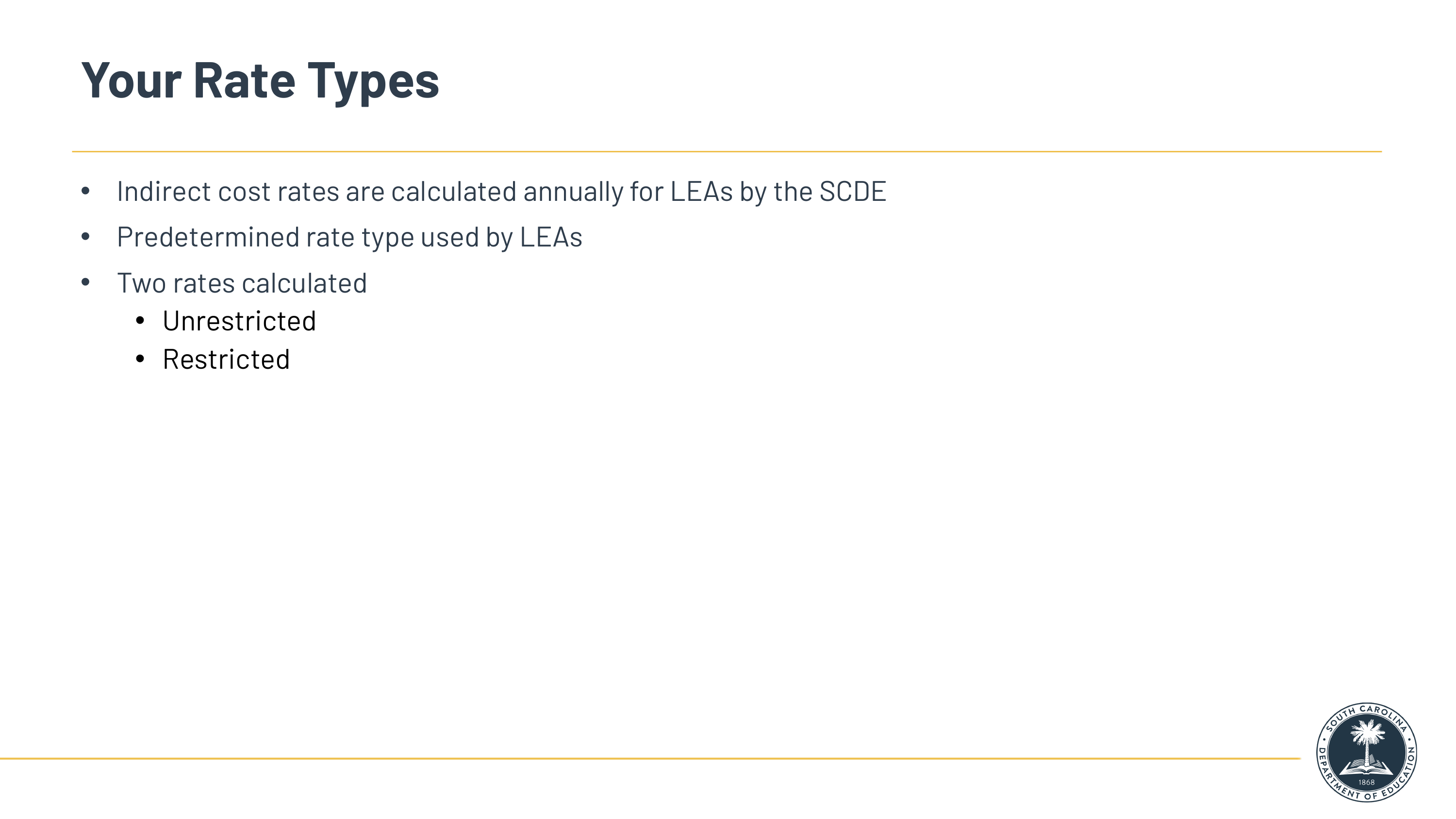

# Your Rate Types
Indirect cost rates are calculated annually for LEAs by the SCDE
Predetermined rate type used by LEAs
Two rates calculated
Unrestricted
Restricted